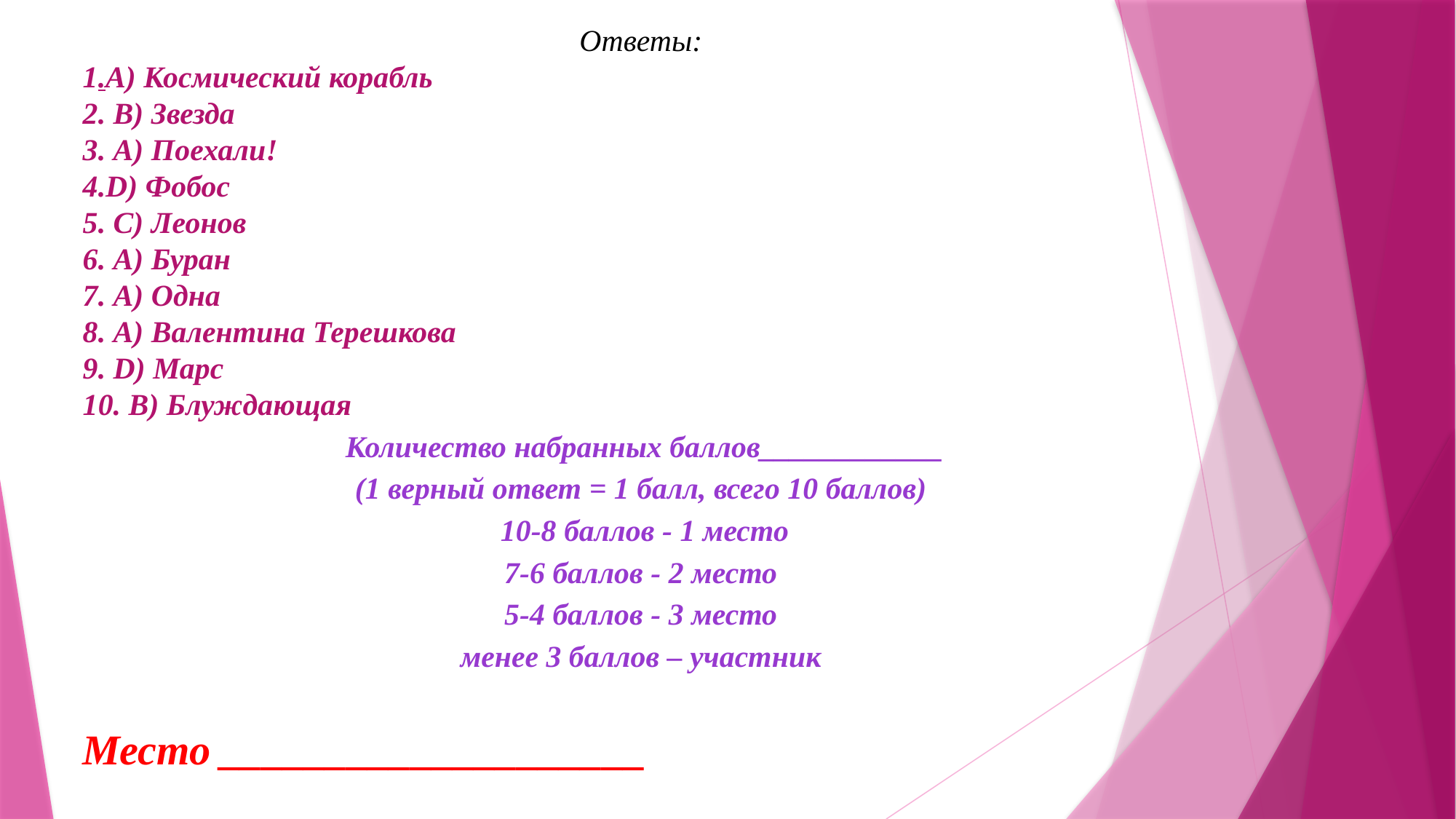

Ответы:
1.А) Космический корабль
2. B) Звезда
3. А) Поехали!
4.D) Фобос
5. С) Леонов
6. А) Буран
7. А) Одна
8. А) Валентина Терешкова
9. D) Марс
10. B) Блуждающая
 Количество набранных баллов____________
(1 верный ответ = 1 балл, всего 10 баллов)
 10-8 баллов - 1 место
7-6 баллов - 2 место
5-4 баллов - 3 место
менее 3 баллов – участник

Место ____________________